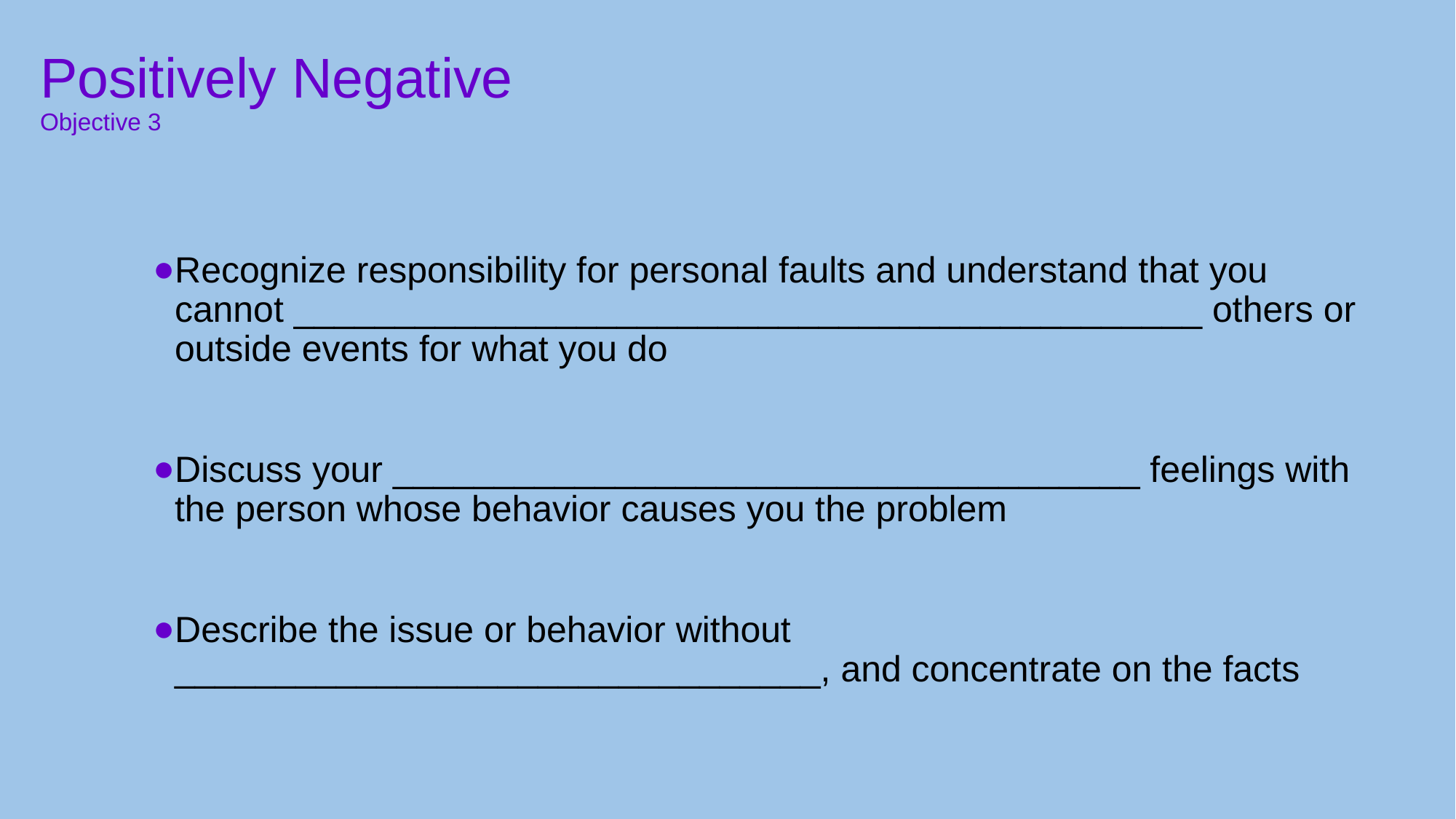

# Positively Negative Objective 3
Recognize responsibility for personal faults and understand that you cannot _____________________________________________ others or outside events for what you do

Discuss your _____________________________________ feelings with the person whose behavior causes you the problem

Describe the issue or behavior without ________________________________, and concentrate on the facts